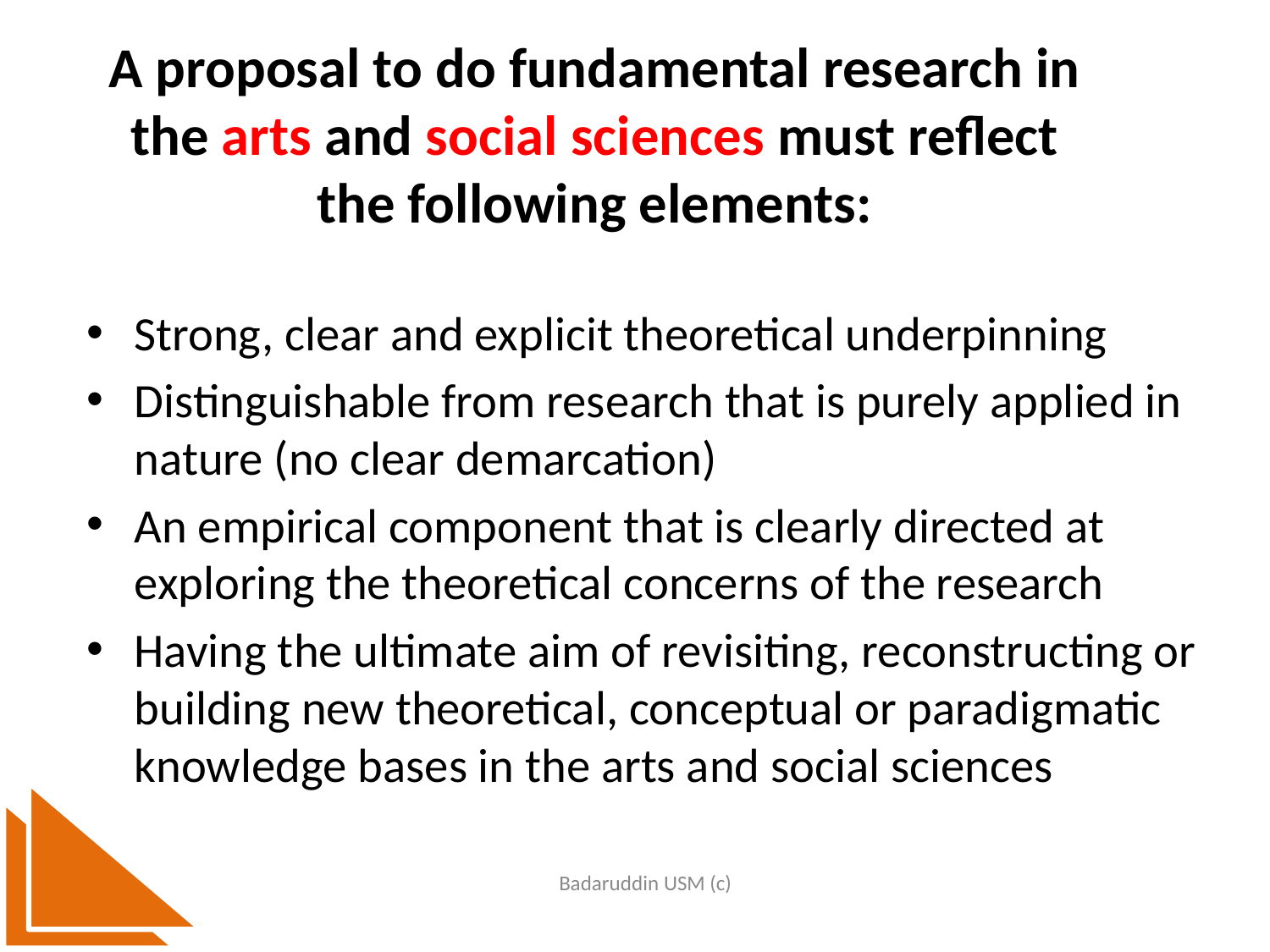

# A proposal to do fundamental research in the arts and social sciences must reflect the following elements:
Strong, clear and explicit theoretical underpinning
Distinguishable from research that is purely applied in nature (no clear demarcation)
An empirical component that is clearly directed at exploring the theoretical concerns of the research
Having the ultimate aim of revisiting, reconstructing or building new theoretical, conceptual or paradigmatic knowledge bases in the arts and social sciences

Badaruddin USM (c)